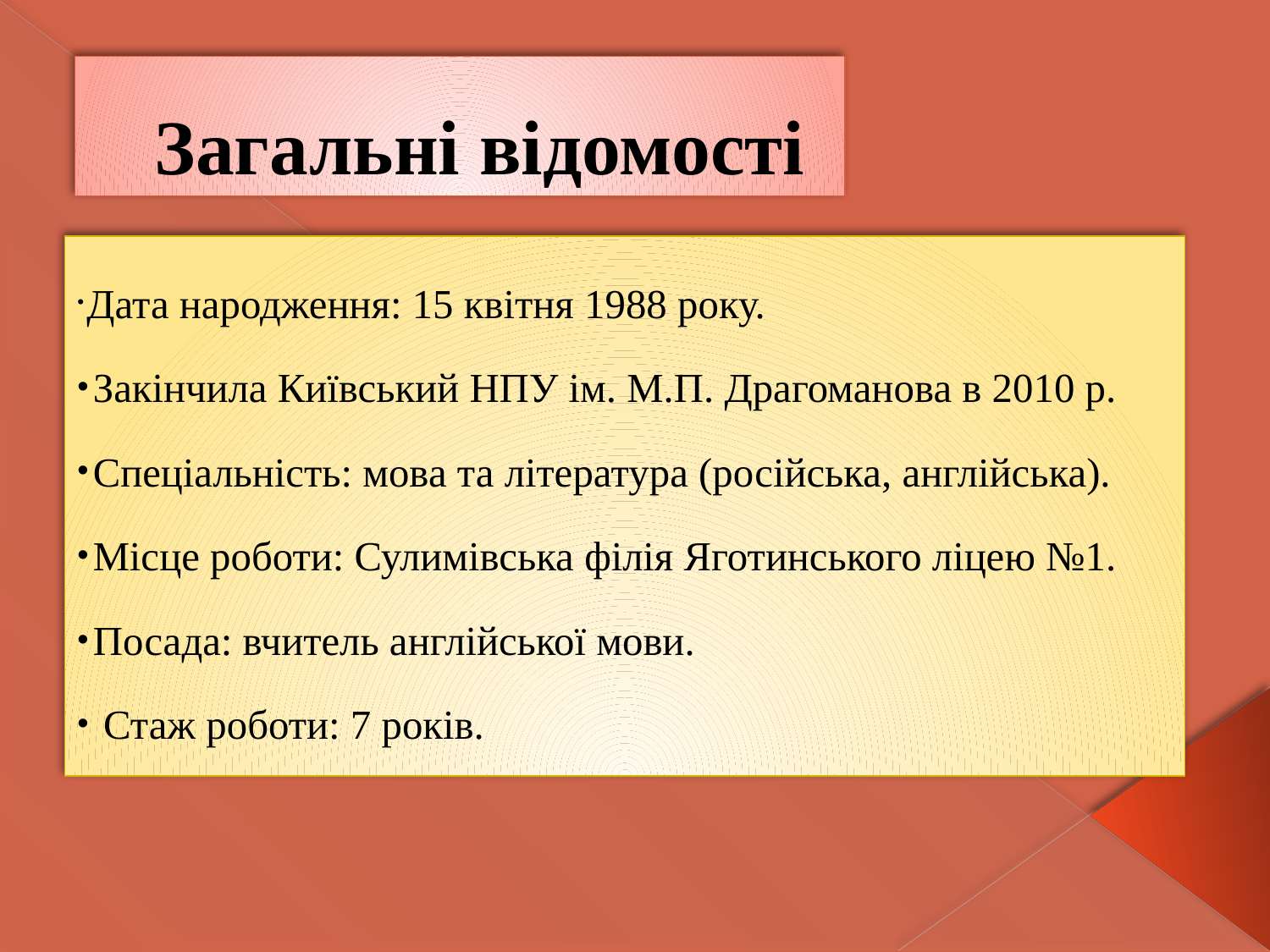

# Загальні відомості
 Дата народження: 15 квітня 1988 року.
 Закінчила Київський НПУ ім. М.П. Драгоманова в 2010 р.
 Спеціальність: мова та література (російська, англійська).
 Місце роботи: Сулимівська філія Яготинського ліцею №1.
 Посада: вчитель англійської мови.
  Стаж роботи: 7 років.